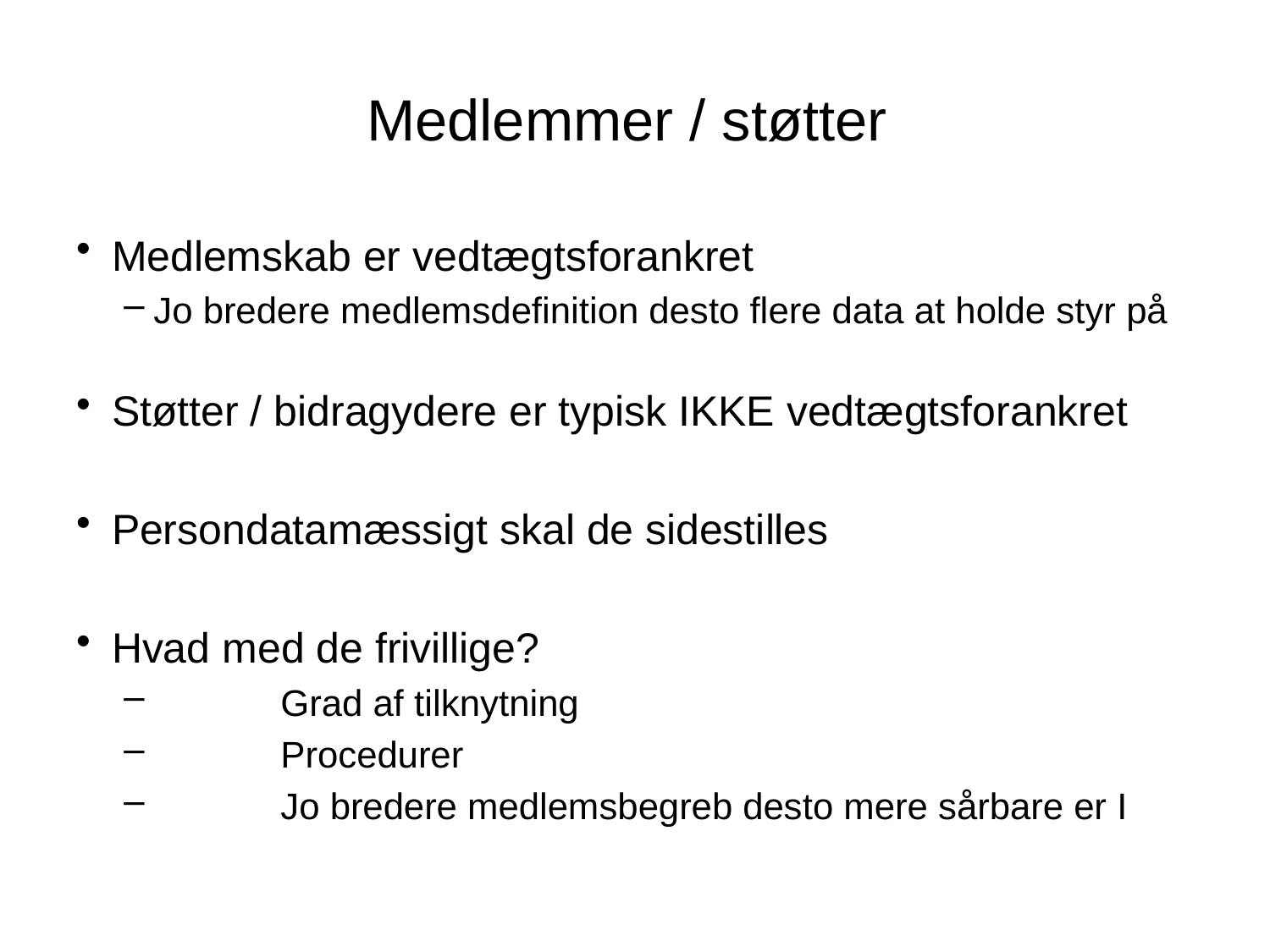

# Medlemmer / støtter
Medlemskab er vedtægtsforankret
Jo bredere medlemsdefinition desto flere data at holde styr på
Støtter / bidragydere er typisk IKKE vedtægtsforankret

Persondatamæssigt skal de sidestilles

Hvad med de frivillige?
	Grad af tilknytning
	Procedurer
	Jo bredere medlemsbegreb desto mere sårbare er I